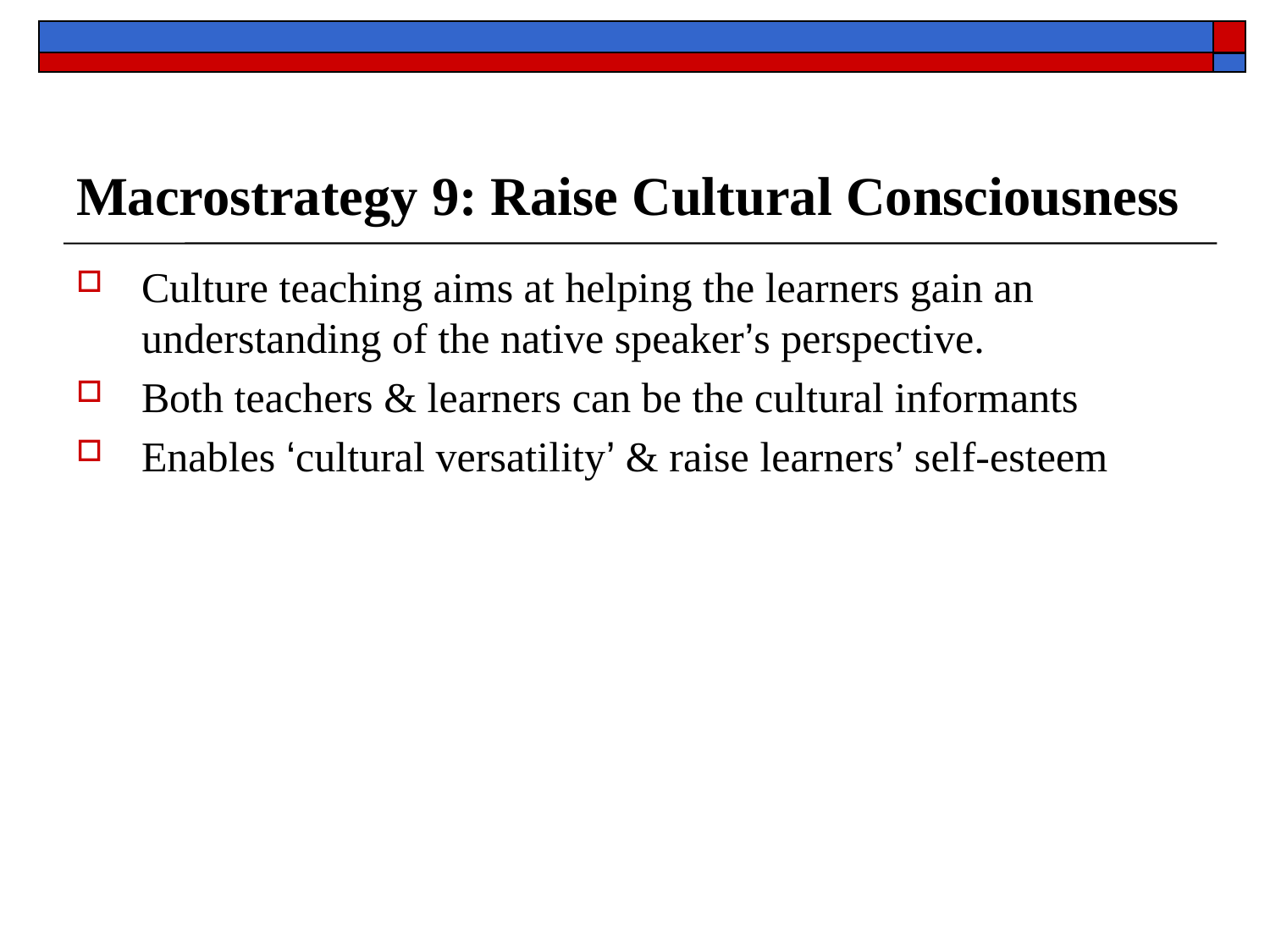

# Macrostrategy 9: Raise Cultural Consciousness
Culture teaching aims at helping the learners gain an understanding of the native speaker’s perspective.
Both teachers & learners can be the cultural informants
Enables ‘cultural versatility’ & raise learners’ self-esteem